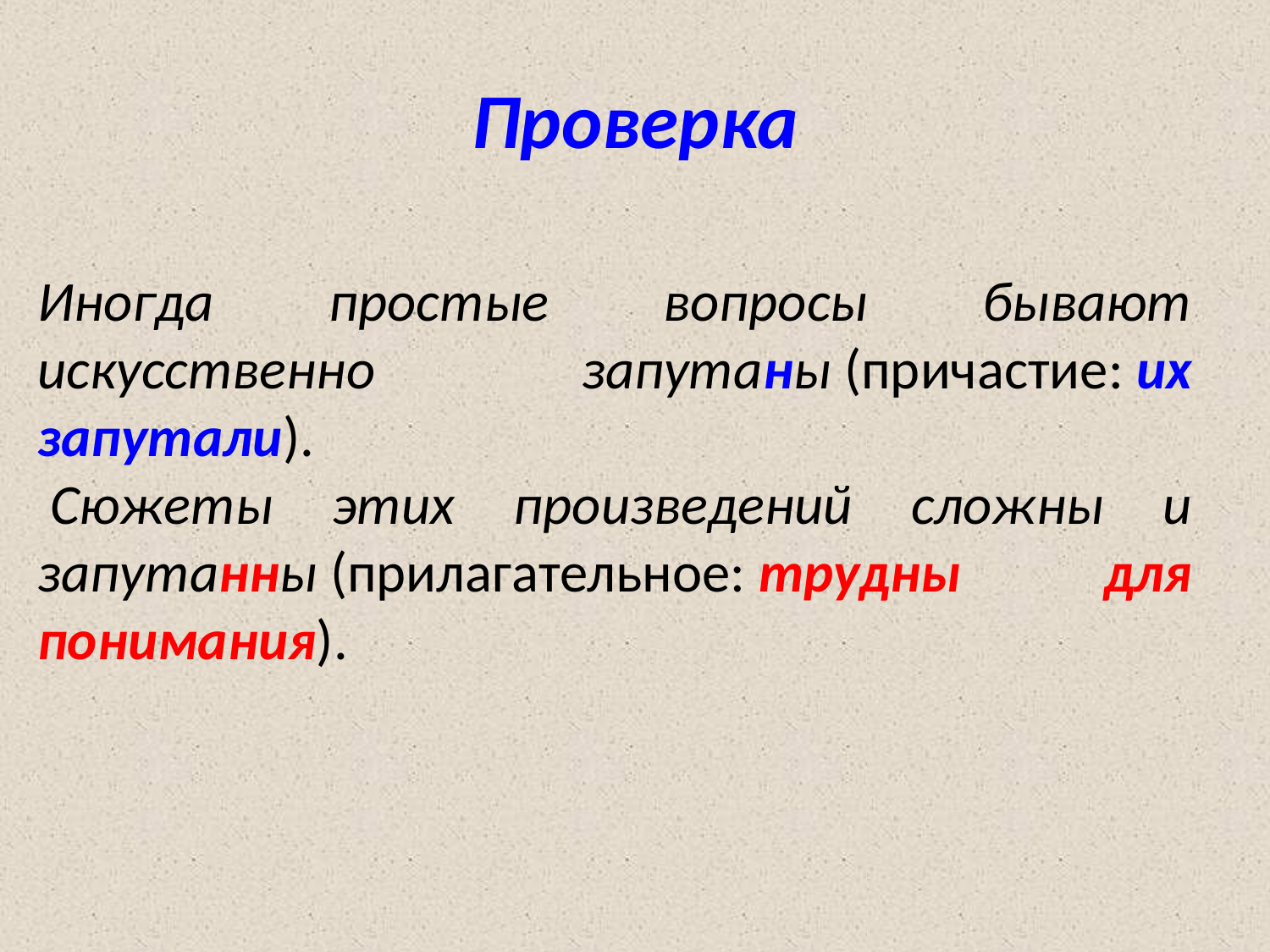

# Проверка
Иногда простые вопросы бывают искусственно запутаны (причастие: их запутали).
 Сюжеты этих произведений сложны и запутанны (прилагательное: трудны для понимания).